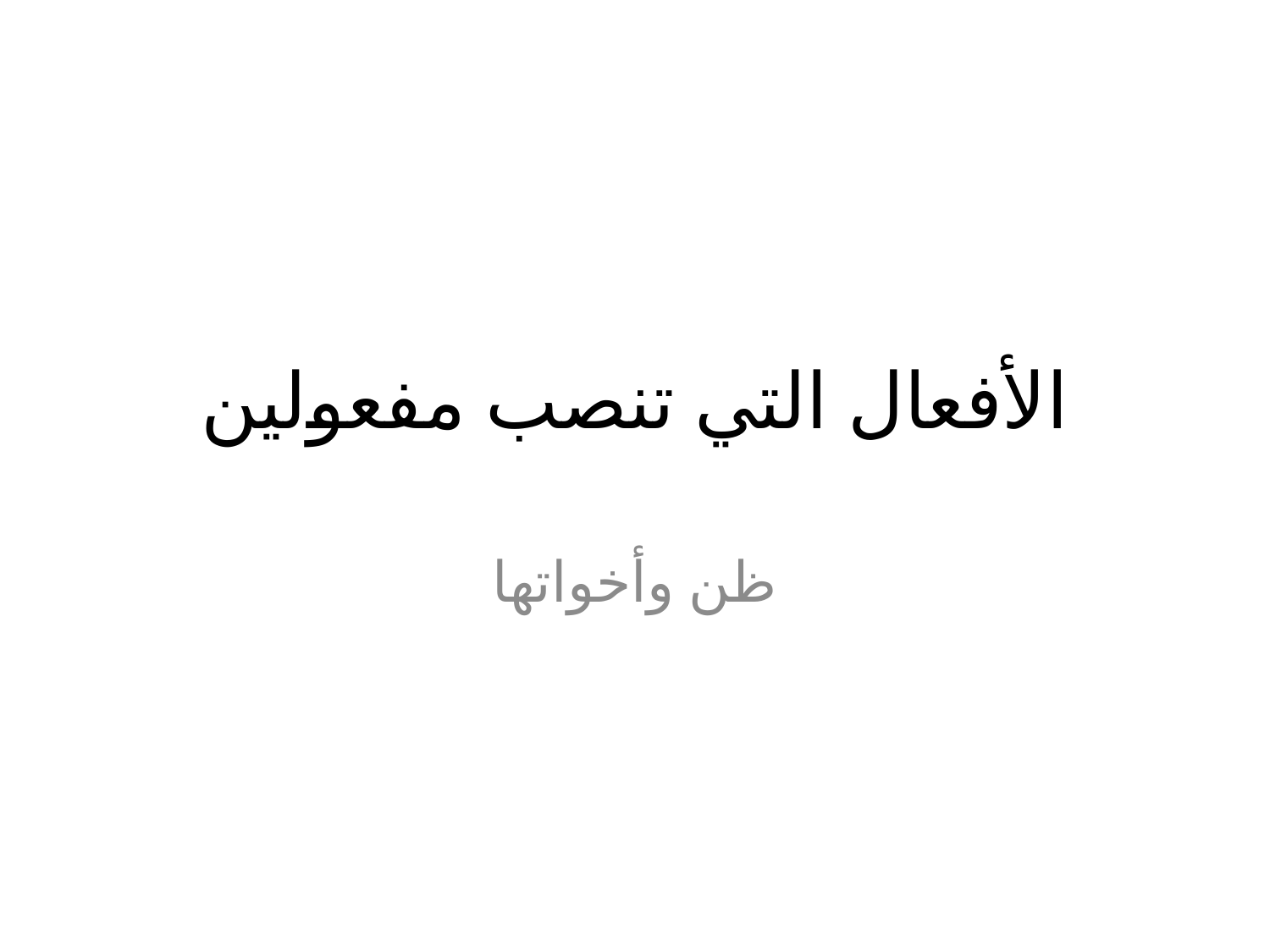

# الأفعال التي تنصب مفعولين
ظن وأخواتها